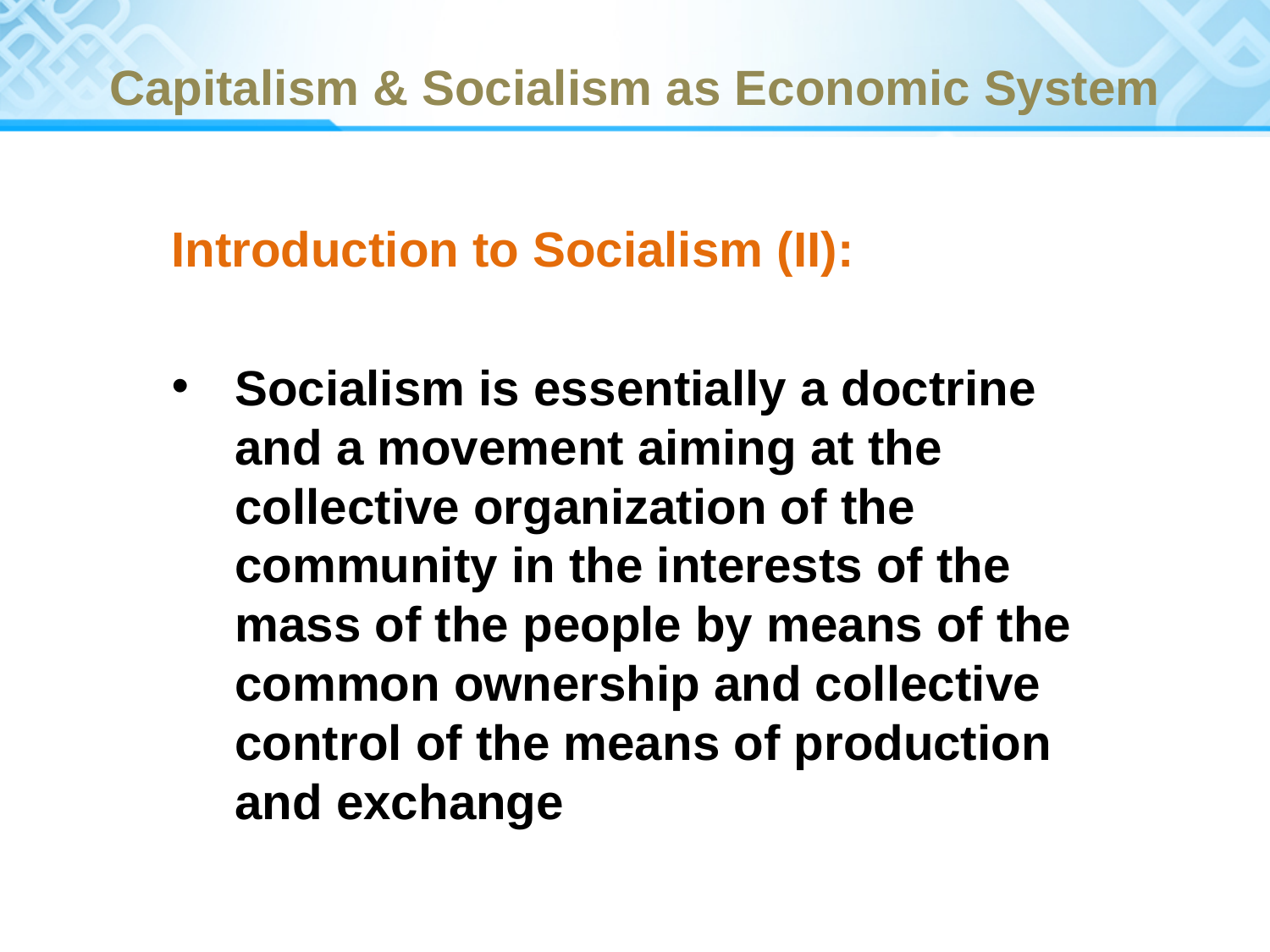

# Capitalism & Socialism as Economic System

Introduction to Socialism (II):

Socialism is essentially a doctrine and a movement aiming at the collective organization of the community in the interests of the mass of the people by means of the common ownership and collective control of the means of production and exchange